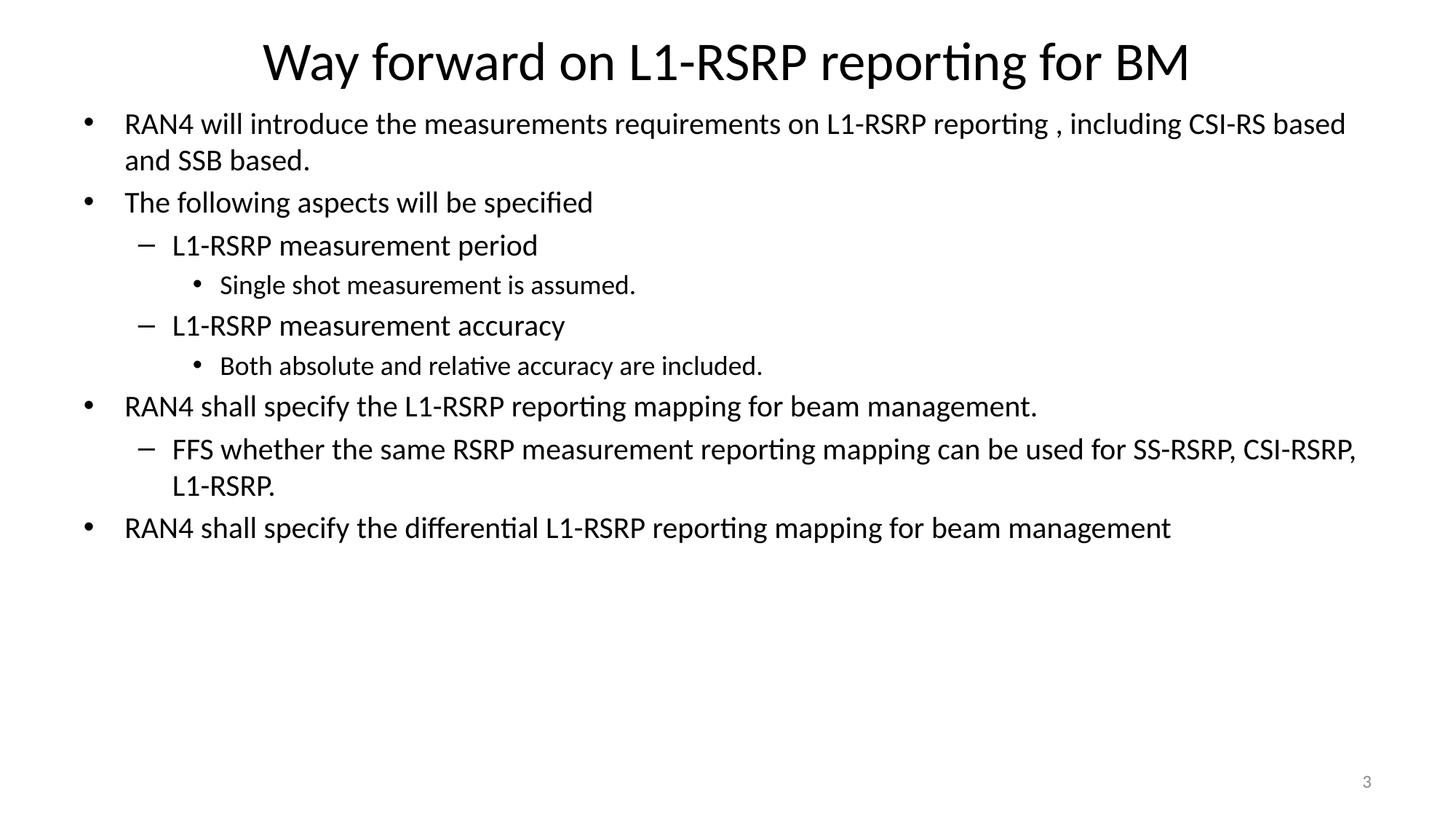

# Way forward on L1-RSRP reporting for BM
RAN4 will introduce the measurements requirements on L1-RSRP reporting , including CSI-RS based and SSB based.
The following aspects will be specified
L1-RSRP measurement period
Single shot measurement is assumed.
L1-RSRP measurement accuracy
Both absolute and relative accuracy are included.
RAN4 shall specify the L1-RSRP reporting mapping for beam management.
FFS whether the same RSRP measurement reporting mapping can be used for SS-RSRP, CSI-RSRP, L1-RSRP.
RAN4 shall specify the differential L1-RSRP reporting mapping for beam management
3